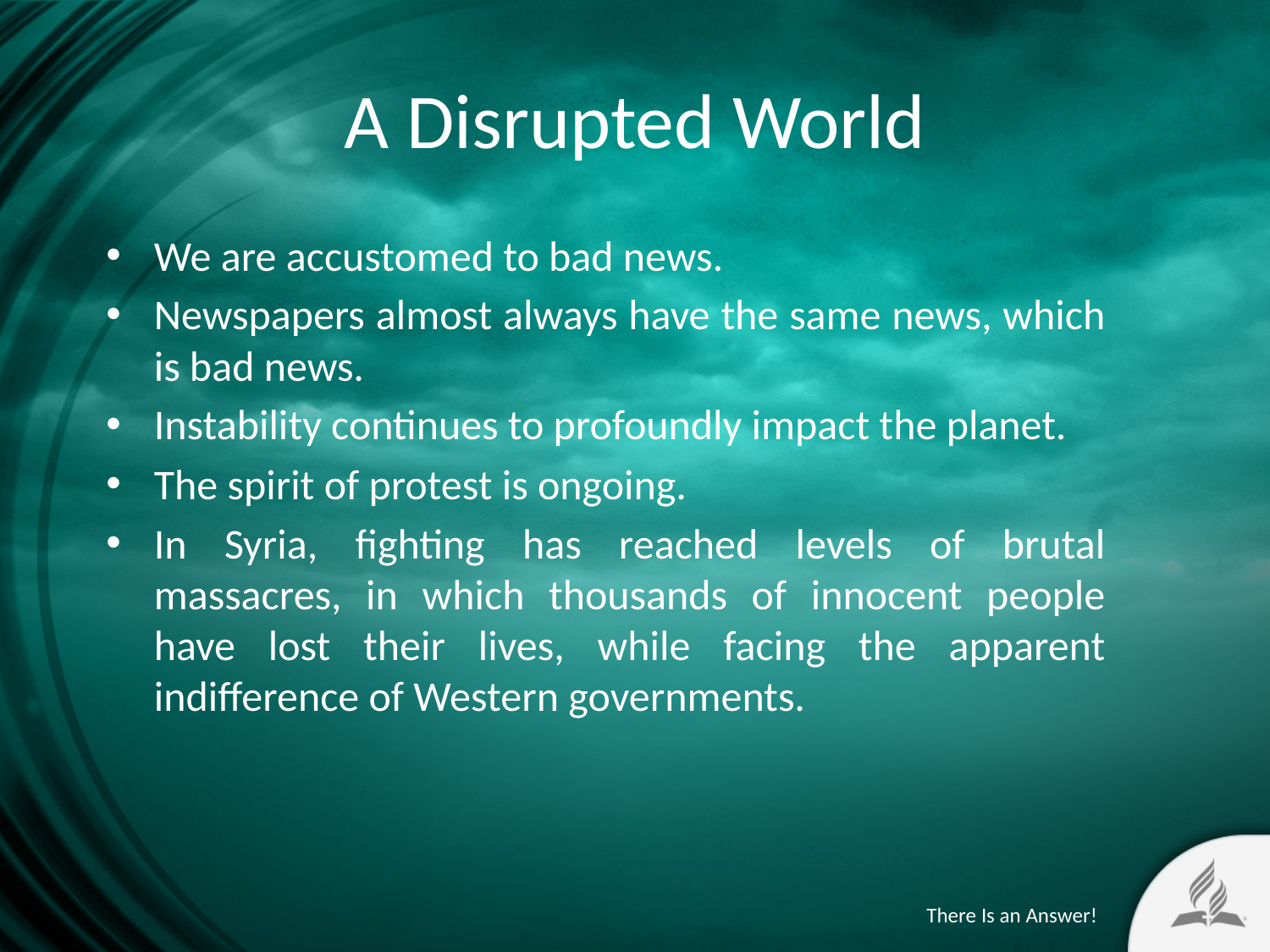

# A Disrupted World
We are accustomed to bad news.
Newspapers almost always have the same news, which is bad news.
Instability continues to profoundly impact the planet.
The spirit of protest is ongoing.
In Syria, fighting has reached levels of brutal massacres, in which thousands of innocent people have lost their lives, while facing the apparent indifference of Western governments.
There Is an Answer!